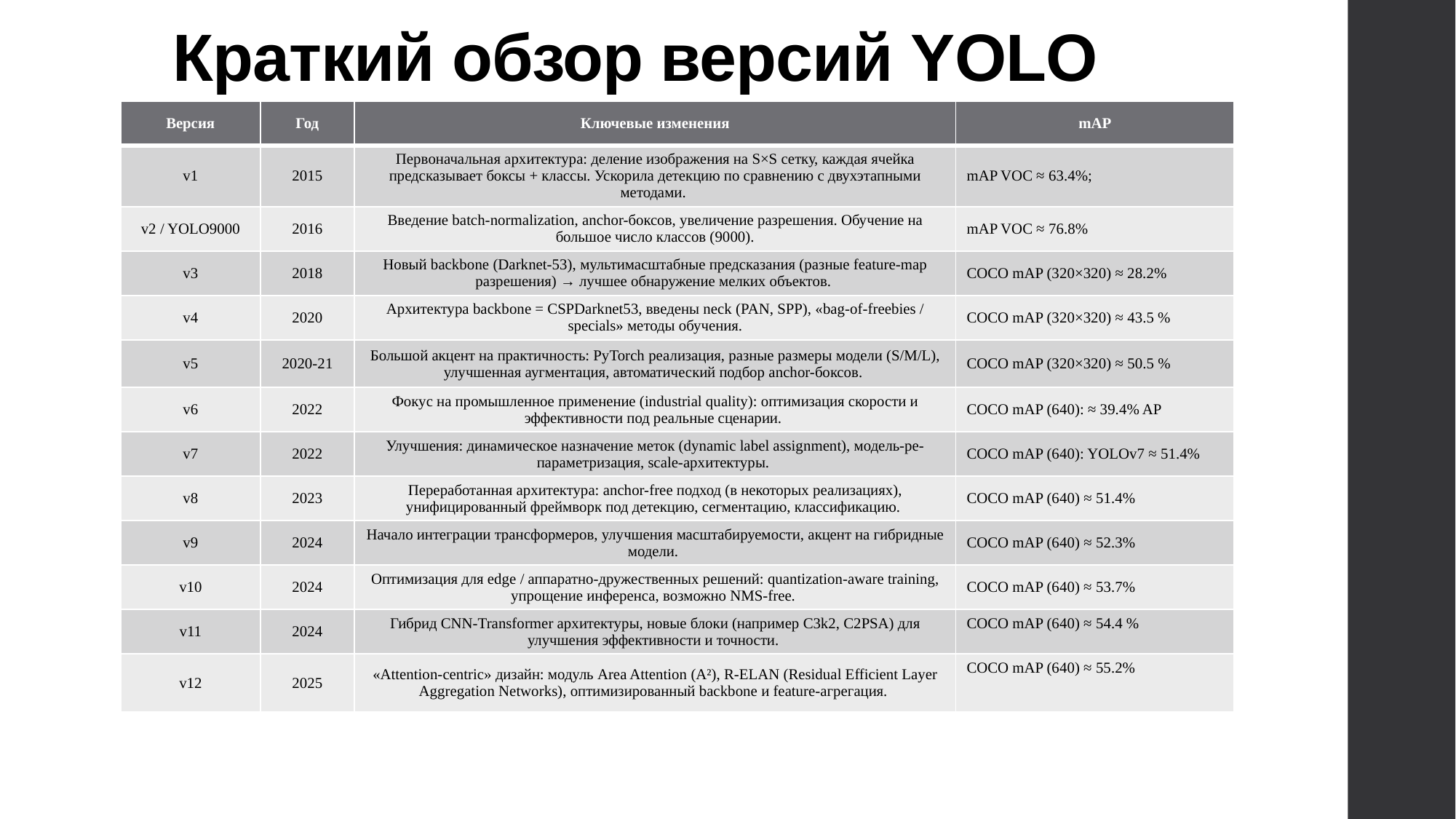

# Краткий обзор версий YOLO
| Версия | Год | Ключевые изменения | mAP |
| --- | --- | --- | --- |
| v1 | 2015 | Первоначальная архитектура: деление изображения на S×S сетку, каждая ячейка предсказывает боксы + классы. Ускорила детекцию по сравнению с двухэтапными методами. | mAP VOC ≈ 63.4%; |
| v2 / YOLO9000 | 2016 | Введение batch-normalization, anchor-боксов, увеличение разрешения. Обучение на большое число классов (9000). | mAP VOC ≈ 76.8% |
| v3 | 2018 | Новый backbone (Darknet-53), мультимасштабные предсказания (разные feature-map разрешения) → лучшее обнаружение мелких объектов. | COCO mAP (320×320) ≈ 28.2% |
| v4 | 2020 | Архитектура backbone = CSPDarknet53, введены neck (PAN, SPP), «bag-of-freebies / specials» методы обучения. | COCO mAP (320×320) ≈ 43.5 % |
| v5 | 2020-21 | Большой акцент на практичность: PyTorch реализация, разные размеры модели (S/M/L), улучшенная аугментация, автоматический подбор anchor-боксов. | COCO mAP (320×320) ≈ 50.5 % |
| v6 | 2022 | Фокус на промышленное применение (industrial quality): оптимизация скорости и эффективности под реальные сценарии. | COCO mAP (640): ≈ 39.4% AP |
| v7 | 2022 | Улучшения: динамическое назначение меток (dynamic label assignment), модель-ре-параметризация, scale-архитектуры. | COCO mAP (640): YOLOv7 ≈ 51.4% |
| v8 | 2023 | Переработанная архитектура: anchor-free подход (в некоторых реализациях), унифицированный фреймворк под детекцию, сегментацию, классификацию. | COCO mAP (640) ≈ 51.4% |
| v9 | 2024 | Начало интеграции трансформеров, улучшения масштабируемости, акцент на гибридные модели. | COCO mAP (640) ≈ 52.3% |
| v10 | 2024 | Оптимизация для edge / аппаратно-дружественных решений: quantization-aware training, упрощение инференса, возможно NMS-free. | COCO mAP (640) ≈ 53.7% |
| v11 | 2024 | Гибрид CNN-Transformer архитектуры, новые блоки (например C3k2, C2PSA) для улучшения эффективности и точности. | COCO mAP (640) ≈ 54.4 % |
| v12 | 2025 | «Attention-centric» дизайн: модуль Area Attention (A²), R-ELAN (Residual Efficient Layer Aggregation Networks), оптимизированный backbone и feature-агрегация. | COCO mAP (640) ≈ 55.2% |